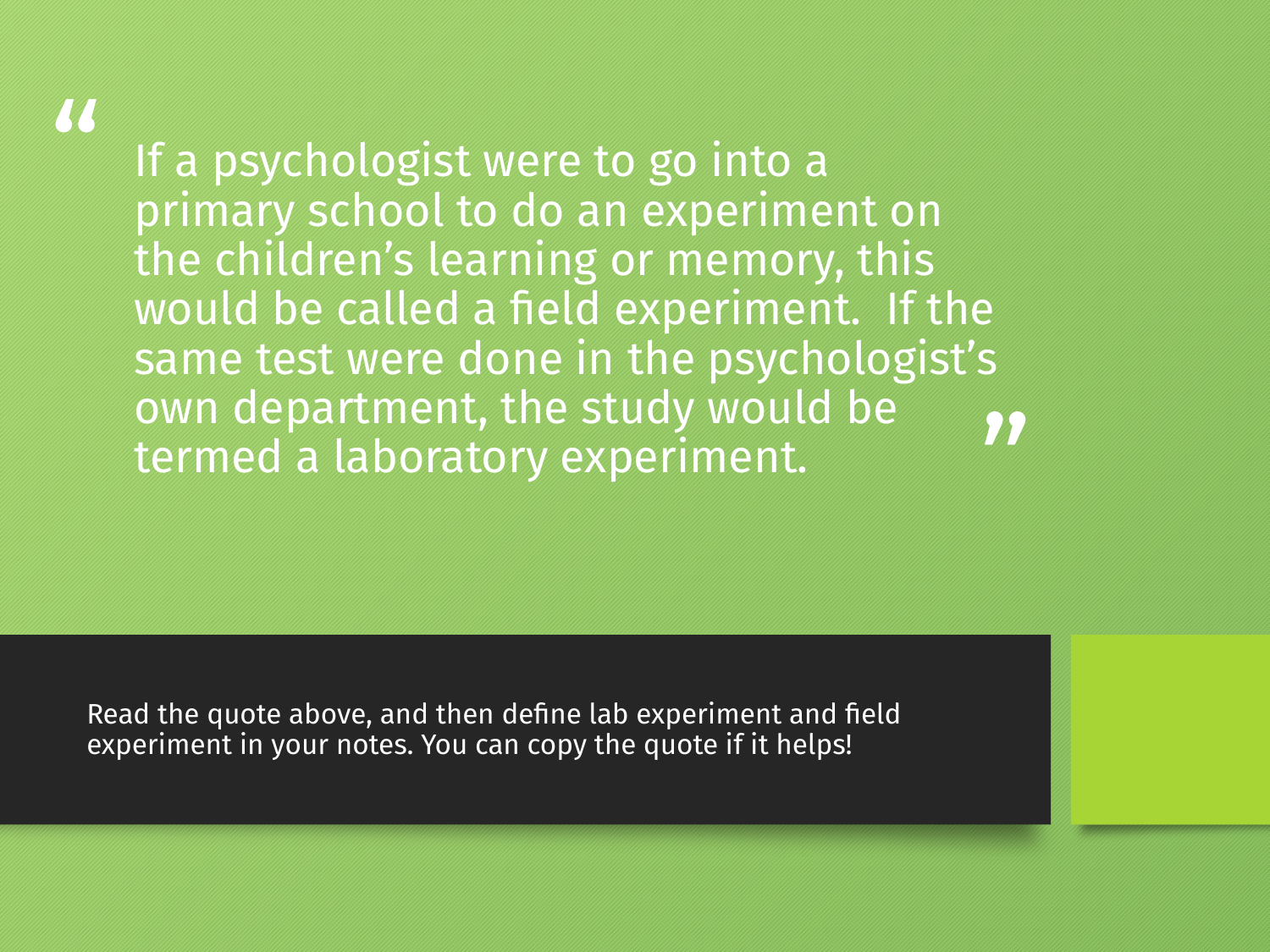

# If a psychologist were to go into a primary school to do an experiment on the children’s learning or memory, this would be called a field experiment.  If the same test were done in the psychologist’s own department, the study would be termed a laboratory experiment.
Read the quote above, and then define lab experiment and field experiment in your notes. You can copy the quote if it helps!